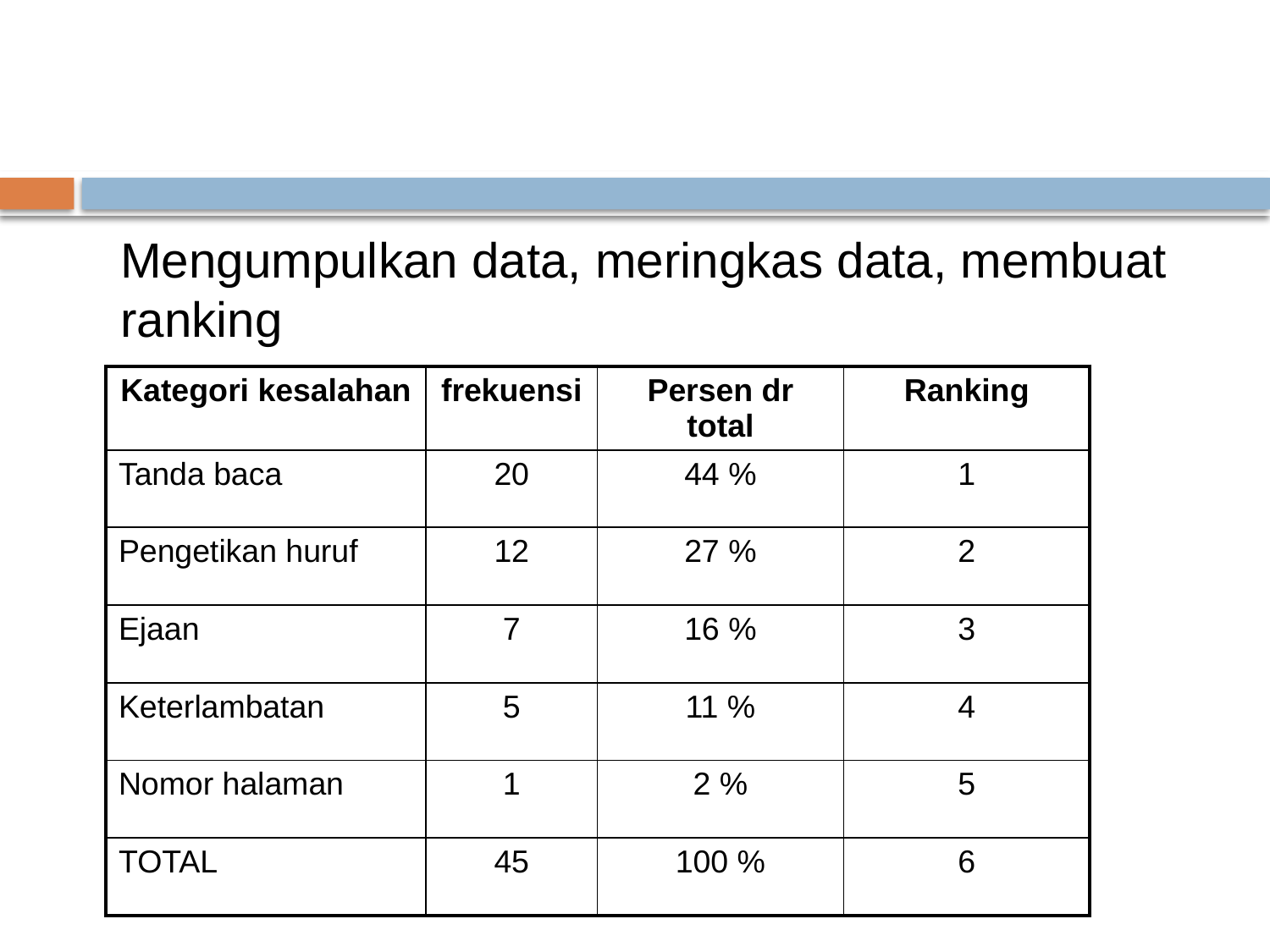

#
	Mengumpulkan data, meringkas data, membuat ranking

| Kategori kesalahan | frekuensi | Persen dr total | Ranking |
| --- | --- | --- | --- |
| Tanda baca | 20 | 44 % | 1 |
| Pengetikan huruf | 12 | 27 % | 2 |
| Ejaan | 7 | 16 % | 3 |
| Keterlambatan | 5 | 11 % | 4 |
| Nomor halaman | 1 | 2 % | 5 |
| TOTAL | 45 | 100 % | 6 |